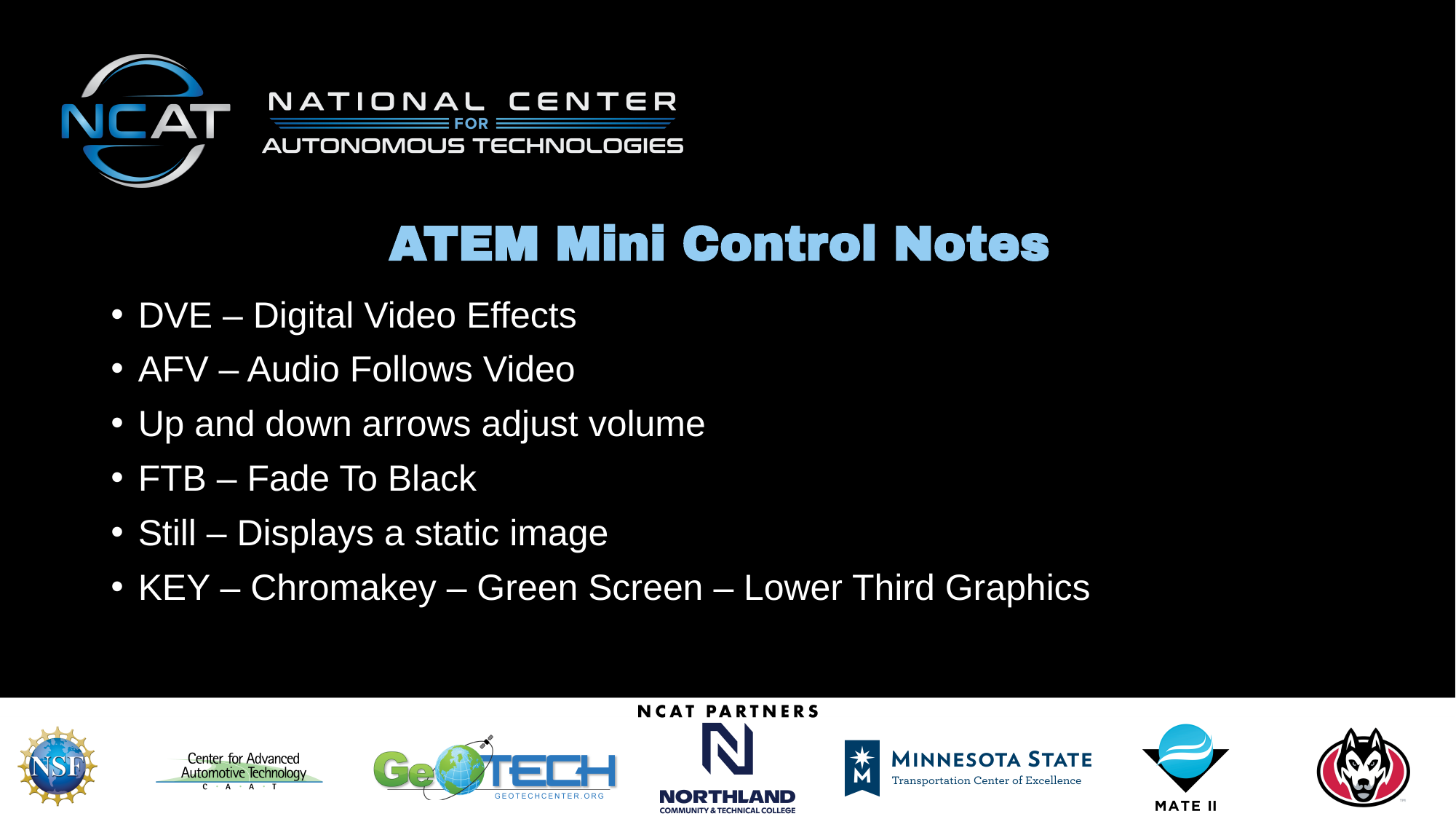

# ATEM Mini Control Notes
DVE – Digital Video Effects
AFV – Audio Follows Video
Up and down arrows adjust volume
FTB – Fade To Black
Still – Displays a static image
KEY – Chromakey – Green Screen – Lower Third Graphics